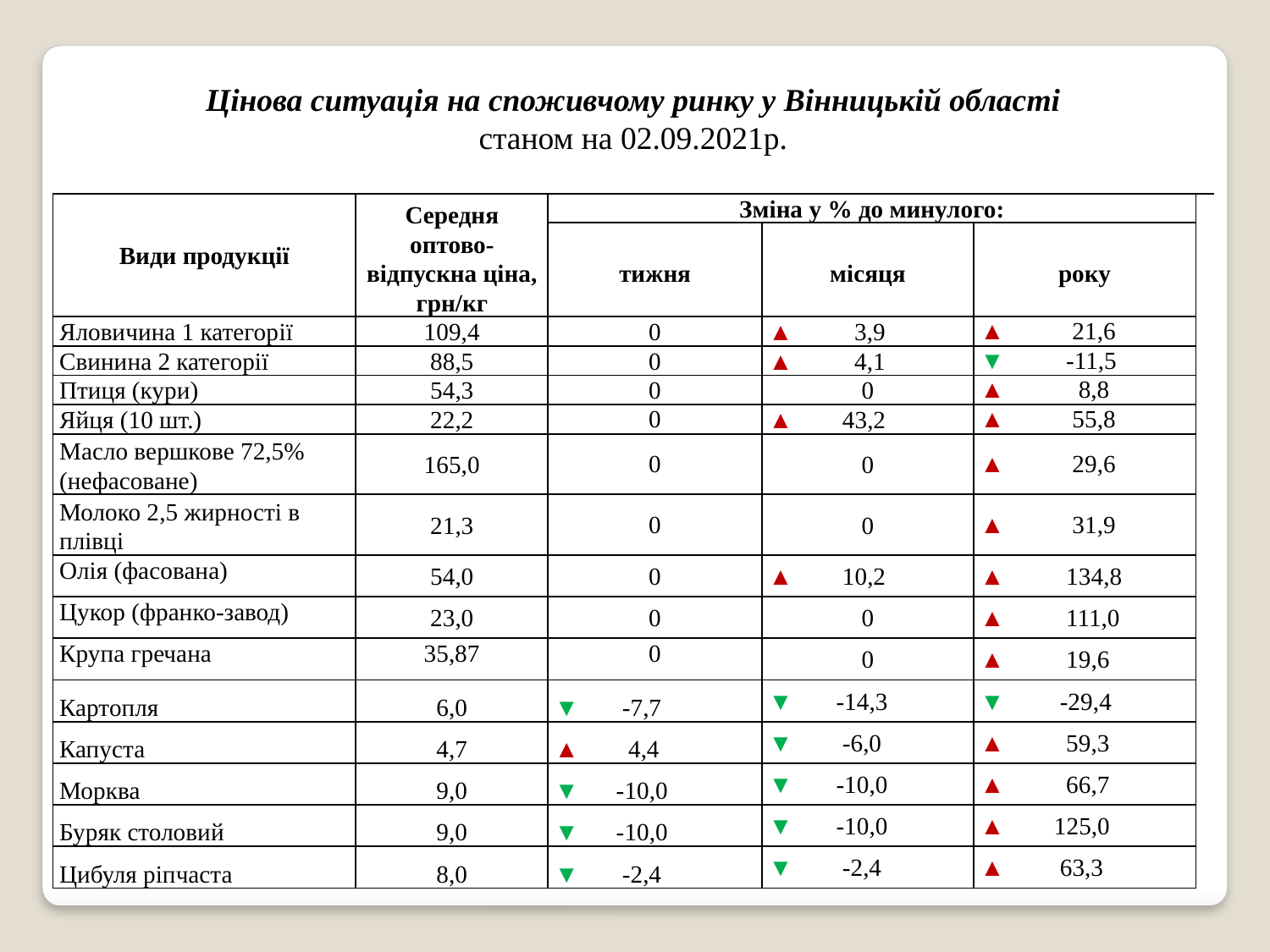

| Цінова ситуація на споживчому ринку у Вінницькій області станом на 02.09.2021р. |  |  |  |  |  |
| --- | --- | --- | --- | --- | --- |
| Види продукції | Середня оптово-відпускна ціна, грн/кг | Зміна у % до минулого: |  |  |  |
|  |  | тижня | місяця | року |  |
| Яловичина 1 категорії | 109,4 | 0 | ▲ 3,9 | ▲ 21,6 |  |
| Свинина 2 категорії | 88,5 | 0 | ▲ 4,1 | ▼ -11,5 |  |
| Птиця (кури) | 54,3 | 0 | 0 | ▲ 8,8 |  |
| Яйця (10 шт.) | 22,2 | 0 | ▲ 43,2 | ▲ 55,8 |  |
| Масло вершкове 72,5% (нефасоване) | 165,0 | 0 | 0 | ▲ 29,6 |  |
| Молоко 2,5 жирності в плівці | 21,3 | 0 | 0 | ▲ 31,9 |  |
| Олія (фасована) | 54,0 | 0 | ▲ 10,2 | ▲ 134,8 |  |
| Цукор (франко-завод) | 23,0 | 0 | 0 | ▲ 111,0 |  |
| Крупа гречана | 35,87 | 0 | 0 | ▲ 19,6 |  |
| Картопля | 6,0 | ▼ -7,7 | ▼ -14,3 | ▼ -29,4 |  |
| Капуста | 4,7 | ▲ 4,4 | ▼ -6,0 | ▲ 59,3 |  |
| Морква | 9,0 | ▼ -10,0 | ▼ -10,0 | ▲ 66,7 |  |
| Буряк столовий | 9,0 | ▼ -10,0 | ▼ -10,0 | ▲ 125,0 |  |
| Цибуля ріпчаста | 8,0 | ▼ -2,4 | ▼ -2,4 | ▲ 63,3 |  |